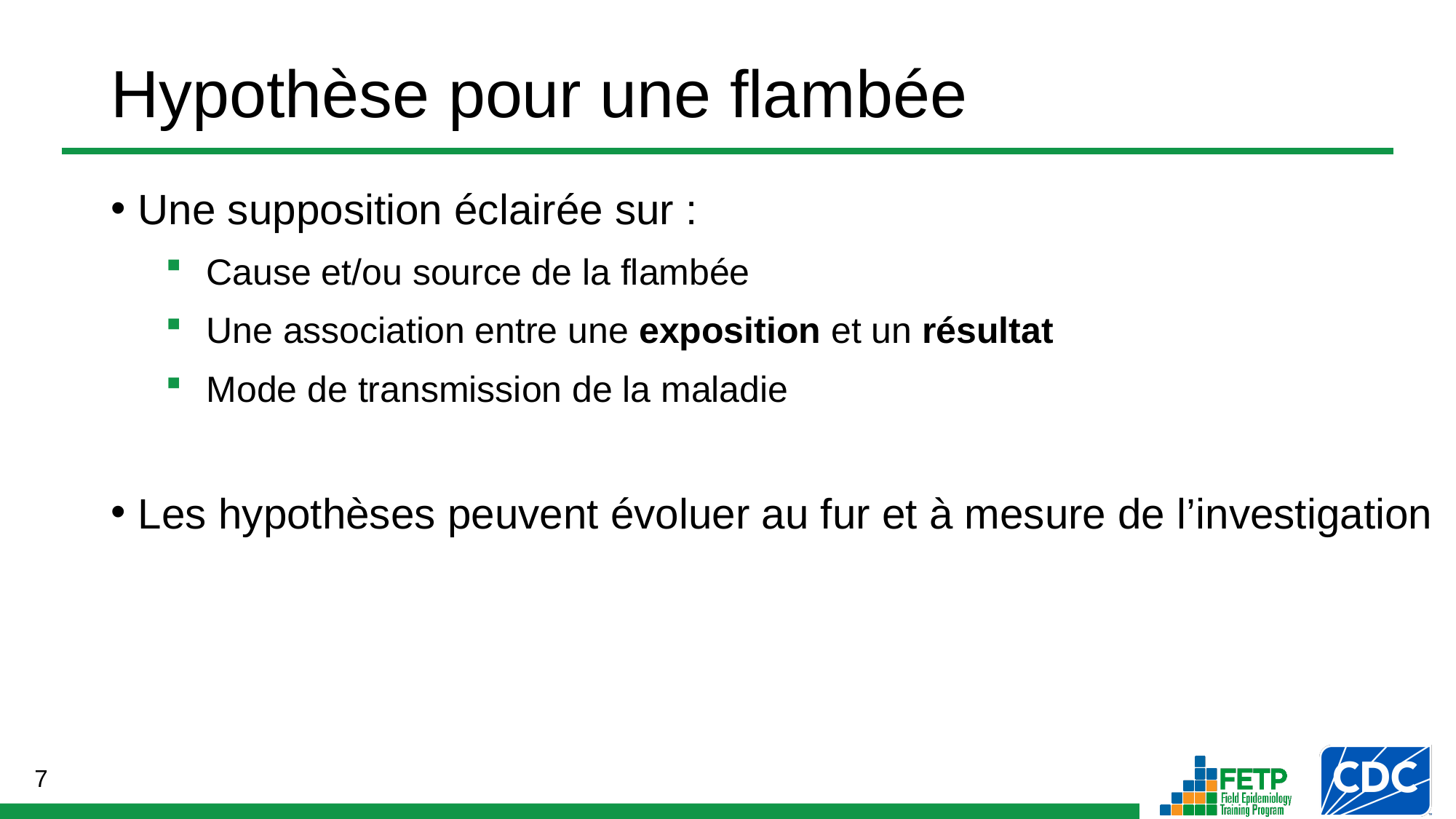

# Hypothèse pour une flambée
Une supposition éclairée sur :
Cause et/ou source de la flambée
Une association entre une exposition et un résultat
Mode de transmission de la maladie

Les hypothèses peuvent évoluer au fur et à mesure de l’investigation